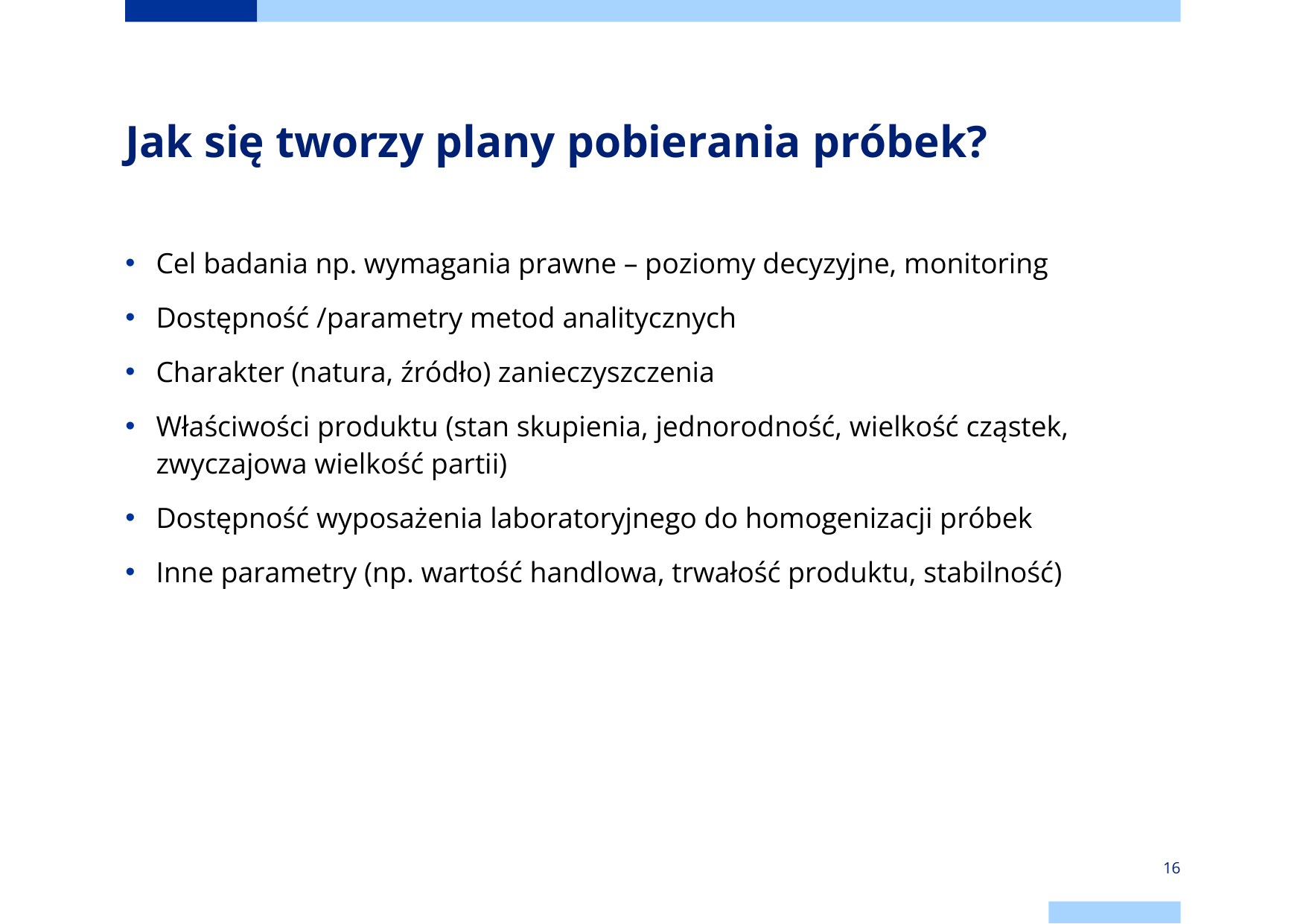

# Jak się tworzy plany pobierania próbek?
Cel badania np. wymagania prawne – poziomy decyzyjne, monitoring
Dostępność /parametry metod analitycznych
Charakter (natura, źródło) zanieczyszczenia
Właściwości produktu (stan skupienia, jednorodność, wielkość cząstek, zwyczajowa wielkość partii)
Dostępność wyposażenia laboratoryjnego do homogenizacji próbek
Inne parametry (np. wartość handlowa, trwałość produktu, stabilność)

16